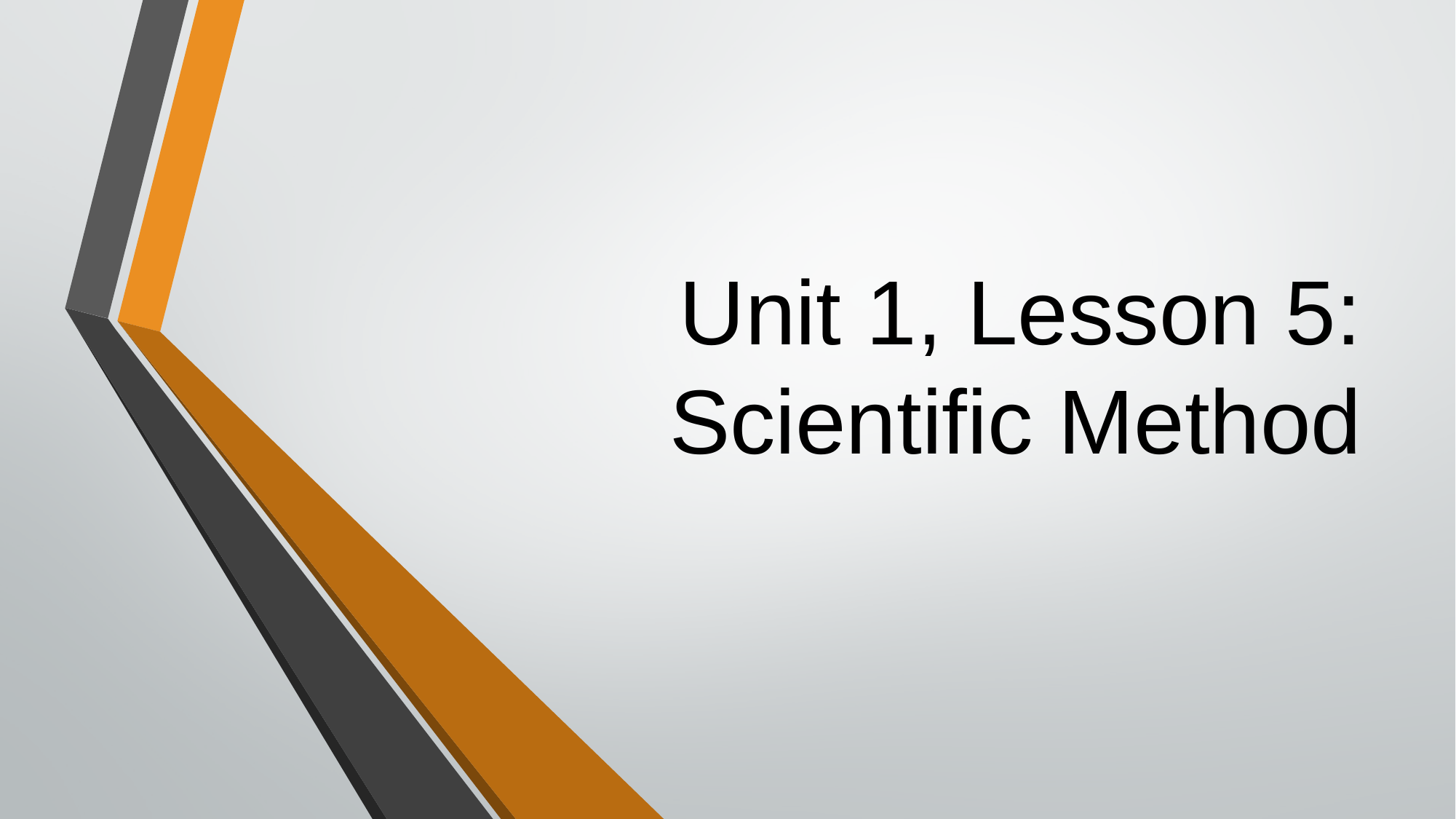

# Unit 1, Lesson 5: Scientific Method